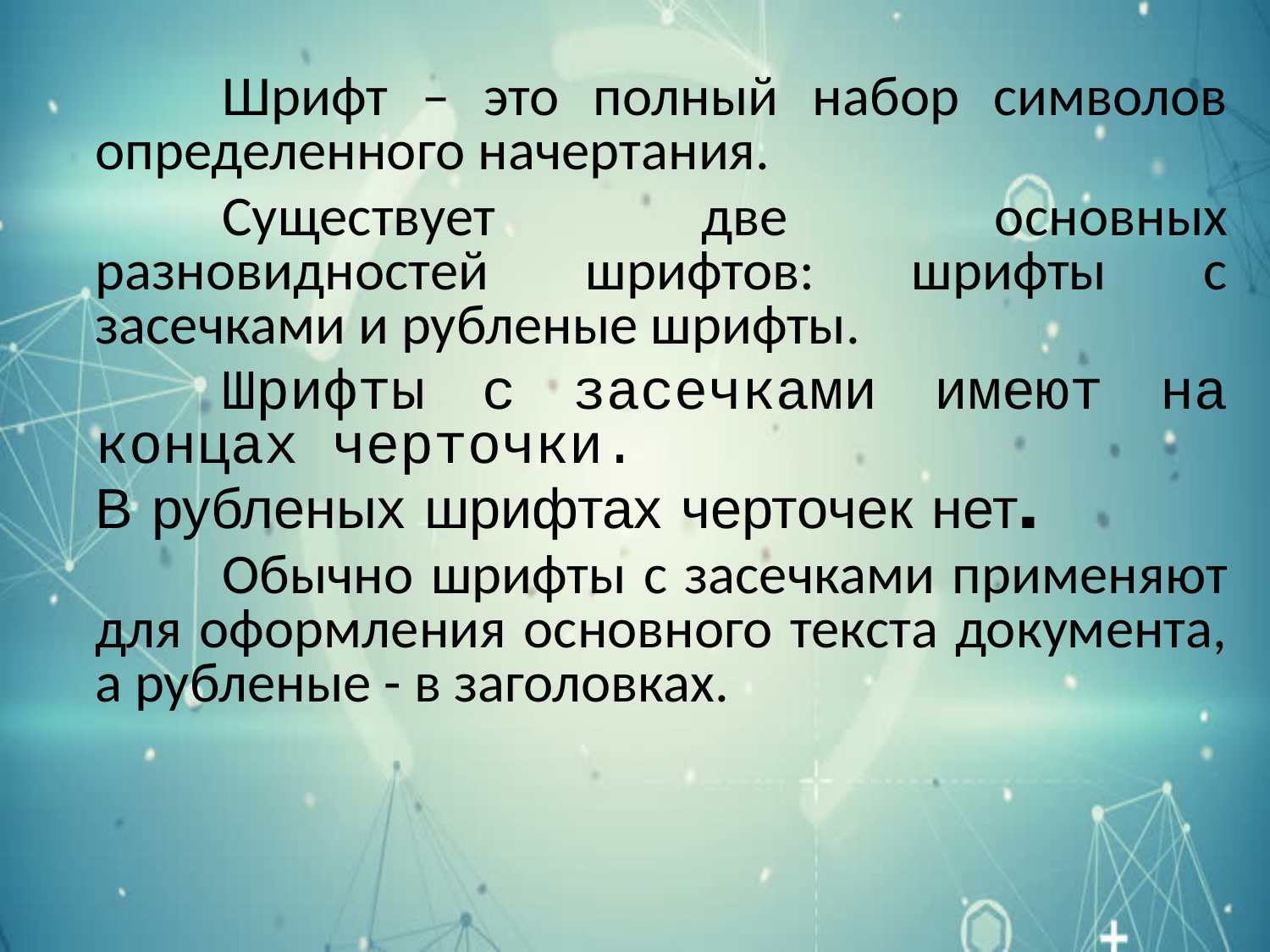

Шрифт – это полный набор символов определенного начертания.
		Существует две основных разновидностей шрифтов: шрифты с засечками и рубленые шрифты.
		Шрифты с засечками имеют на концах черточки.
	В рубленых шрифтах черточек нет.
		Обычно шрифты с засечками применяют для оформления основного текста документа, а рубленые - в заголовках.